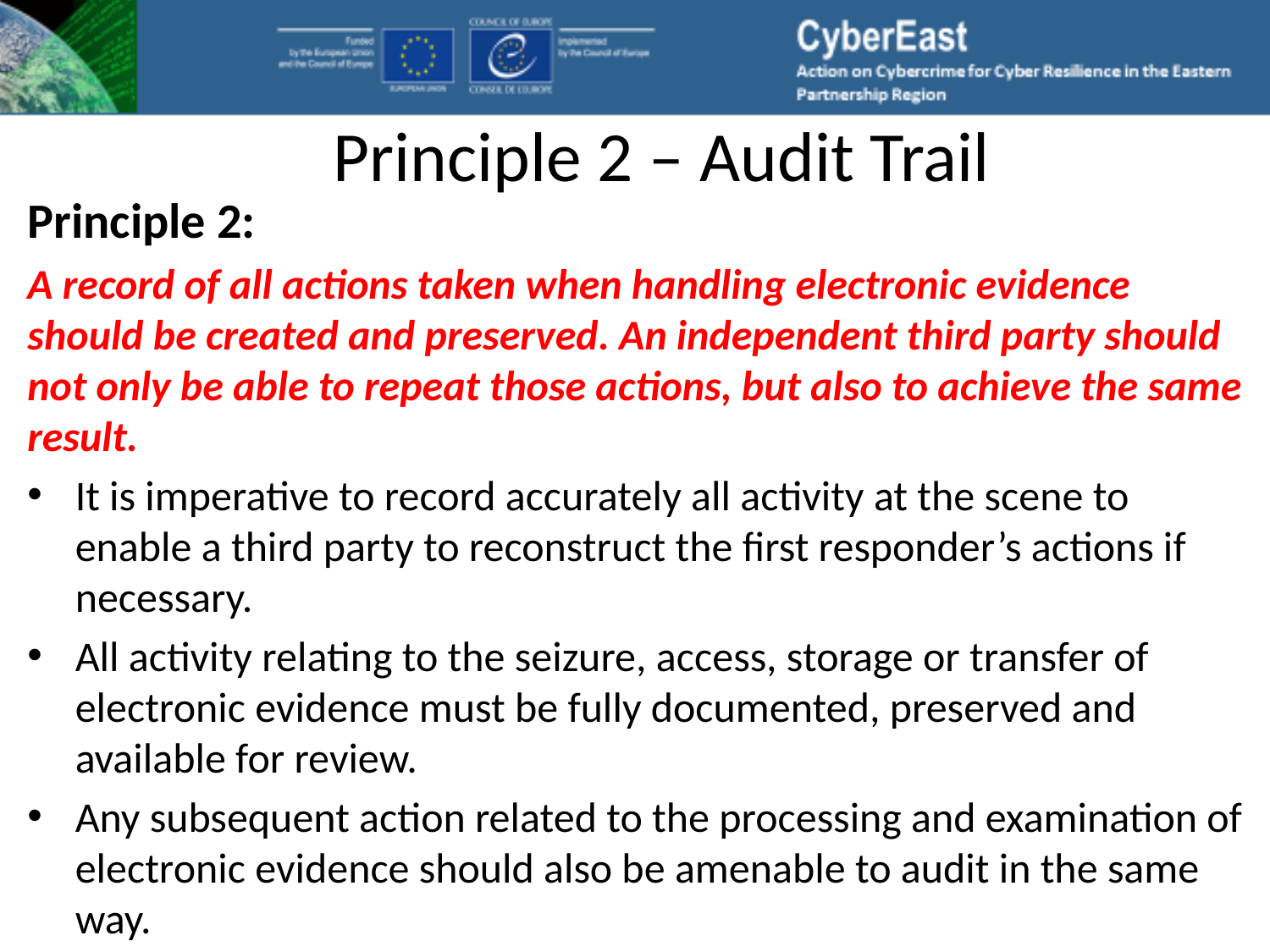

# Principle 2 – Audit Trail
Principle 2:
A record of all actions taken when handling electronic evidence should be created and preserved. An independent third party should not only be able to repeat those actions, but also to achieve the same result.
It is imperative to record accurately all activity at the scene to enable a third party to reconstruct the first responder’s actions if necessary.
All activity relating to the seizure, access, storage or transfer of electronic evidence must be fully documented, preserved and available for review.
Any subsequent action related to the processing and examination of electronic evidence should also be amenable to audit in the same way.